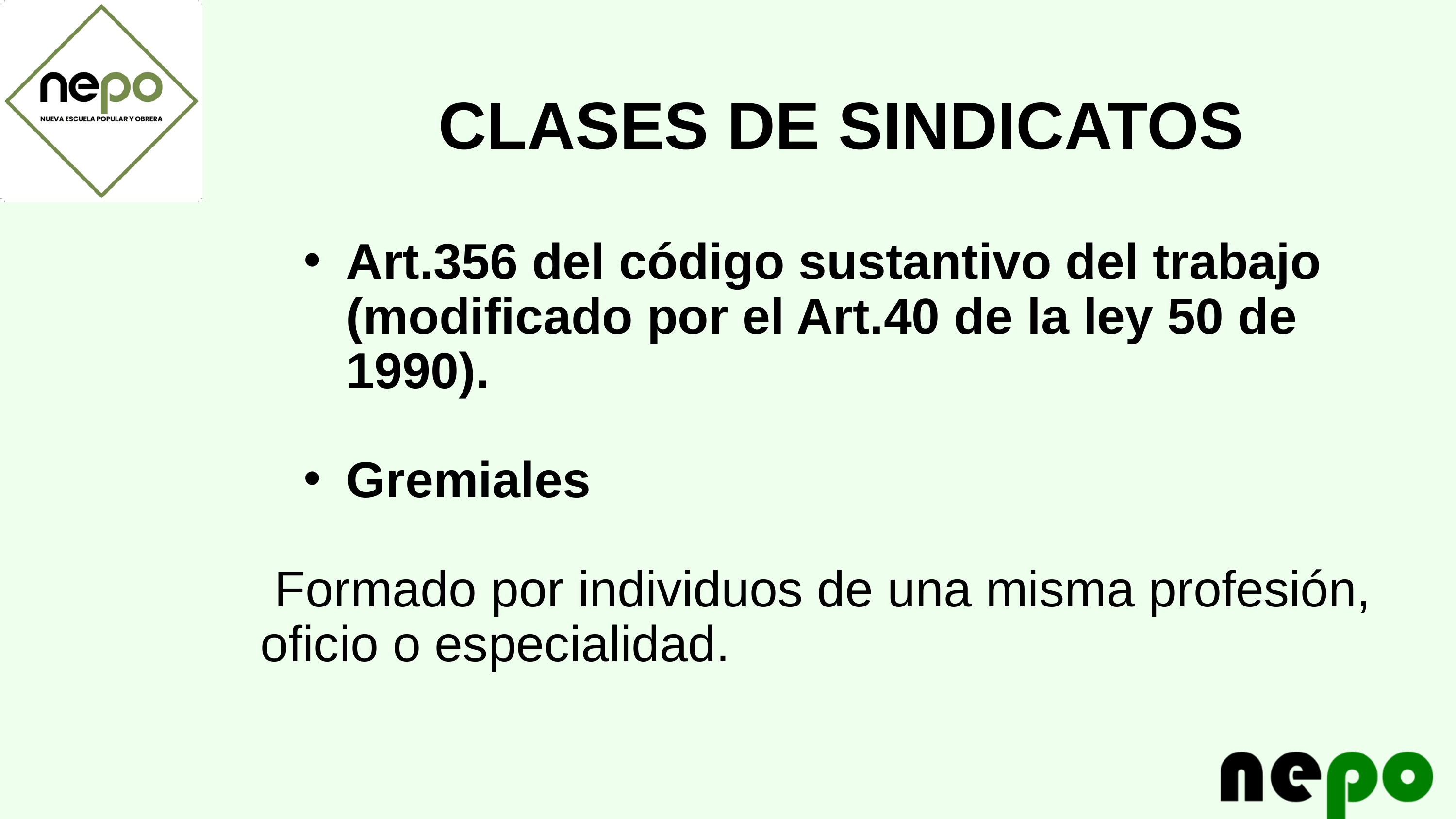

CLASES DE SINDICATOS

Art.356 del código sustantivo del trabajo (modificado por el Art.40 de la ley 50 de 1990).

Gremiales

 Formado por individuos de una misma profesión, oficio o especialidad.